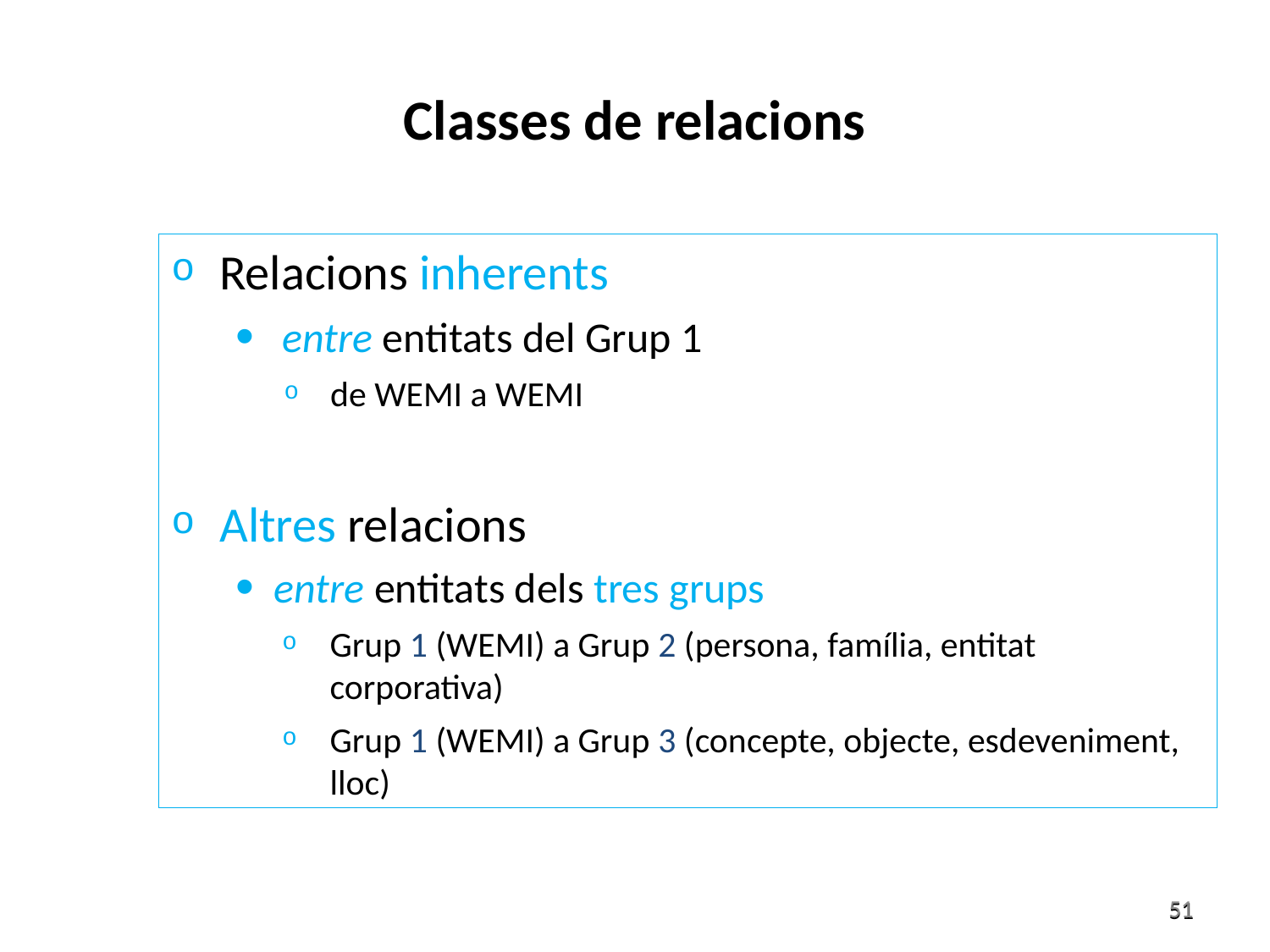

Classes de relacions
Relacions inherents
entre entitats del Grup 1
de WEMI a WEMI

Altres relacions
entre entitats dels tres grups
Grup 1 (WEMI) a Grup 2 (persona, família, entitat corporativa)
Grup 1 (WEMI) a Grup 3 (concepte, objecte, esdeveniment, lloc)
51
51